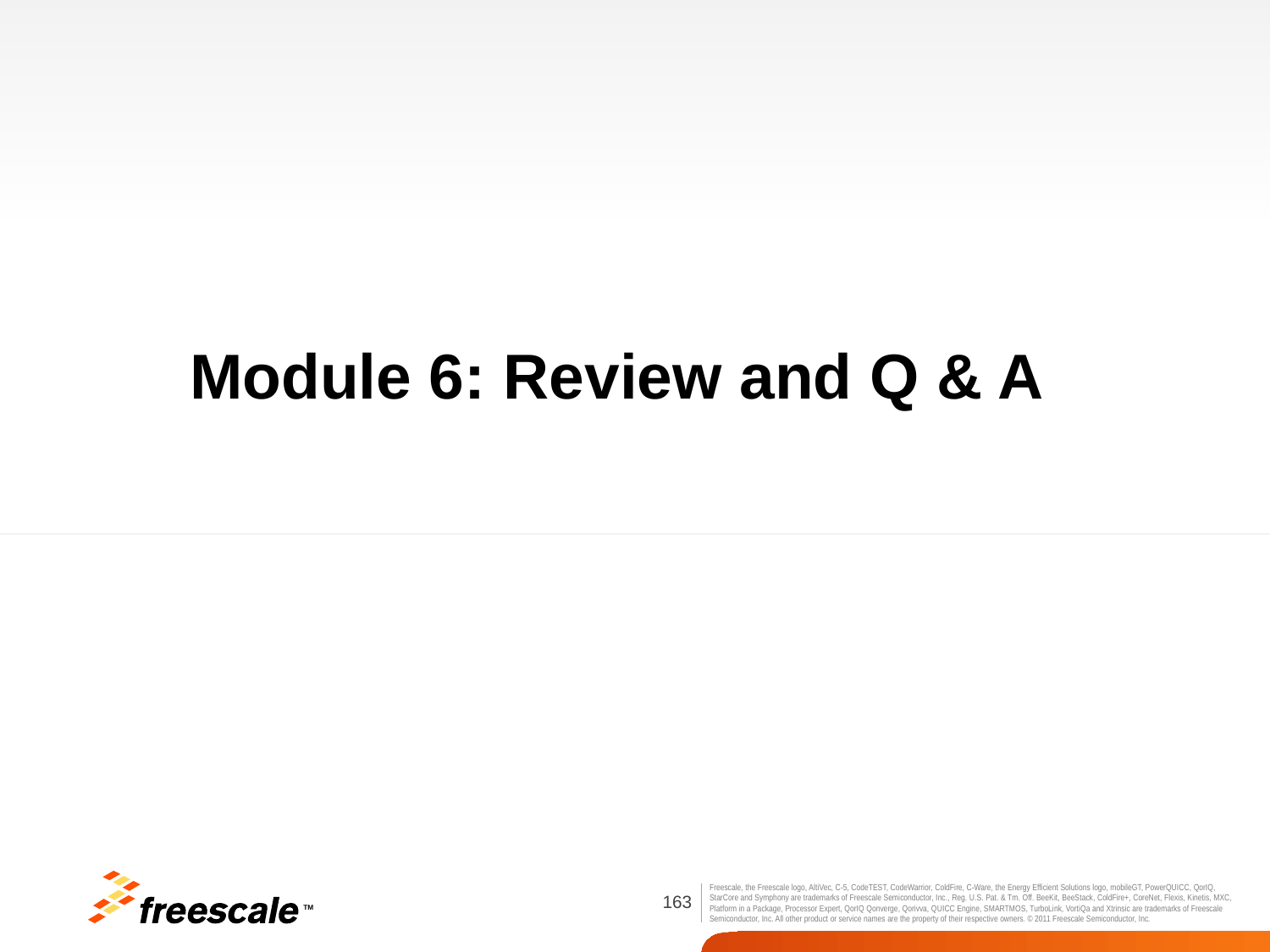

# Module 6: Review and Q & A